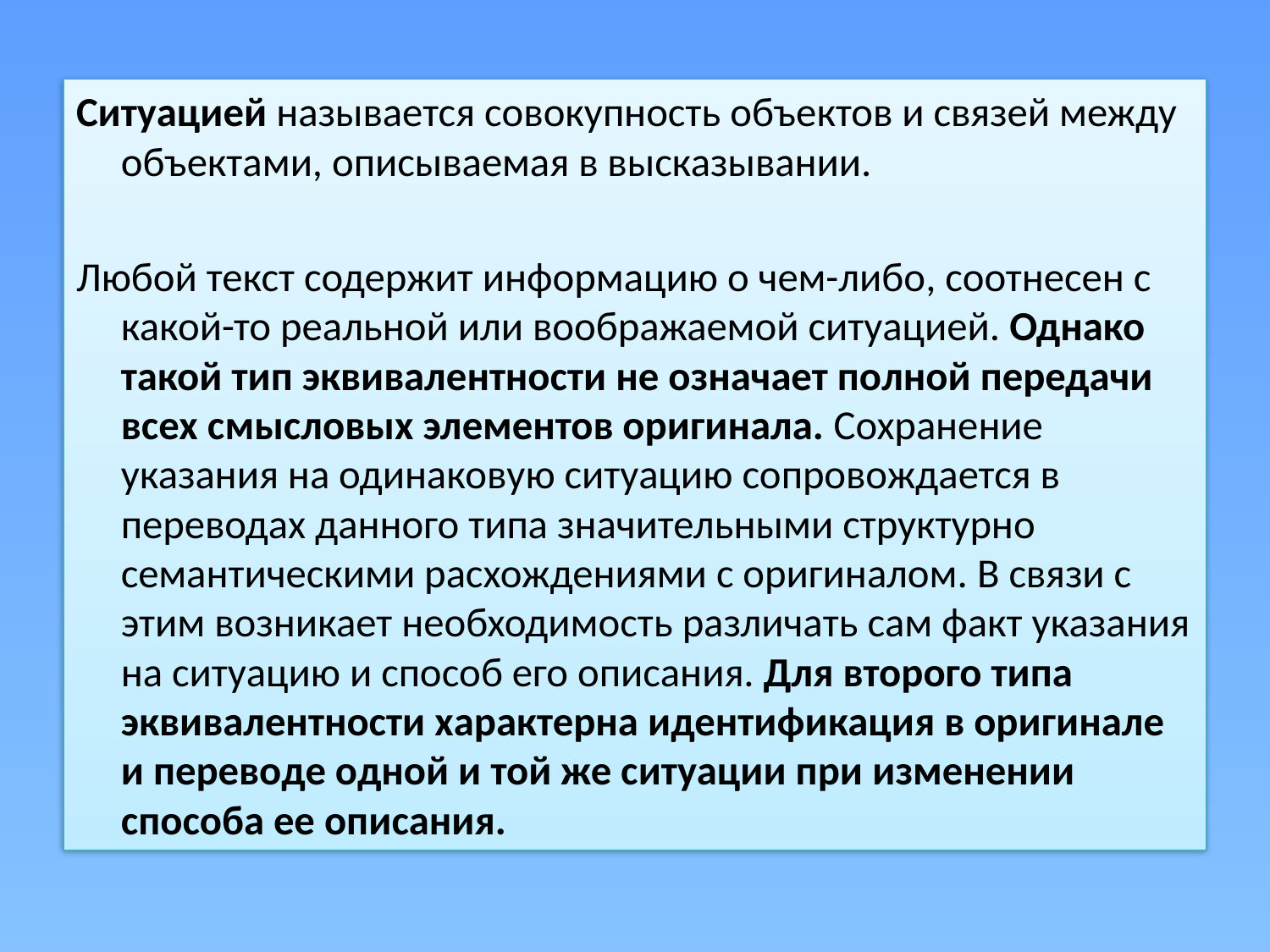

Ситуацией называется совокупность объектов и связей между объектами, описываемая в высказывании.

Любой текст содержит информацию о чем-либо, соотнесен с какой-то реальной или воображаемой ситуацией. Однако такой тип эквивалентности не означает полной передачи всех смысловых элементов оригинала. Сохранение указания на одинаковую ситуацию сопровождается в переводах данного типа значительными структурно семантическими расхождениями с оригиналом. В связи с этим возникает необходимость различать сам факт указания на ситуацию и способ его описания. Для второго типа эквивалентности характерна идентификация в оригинале и переводе одной и той же ситуации при изменении способа ее описания.